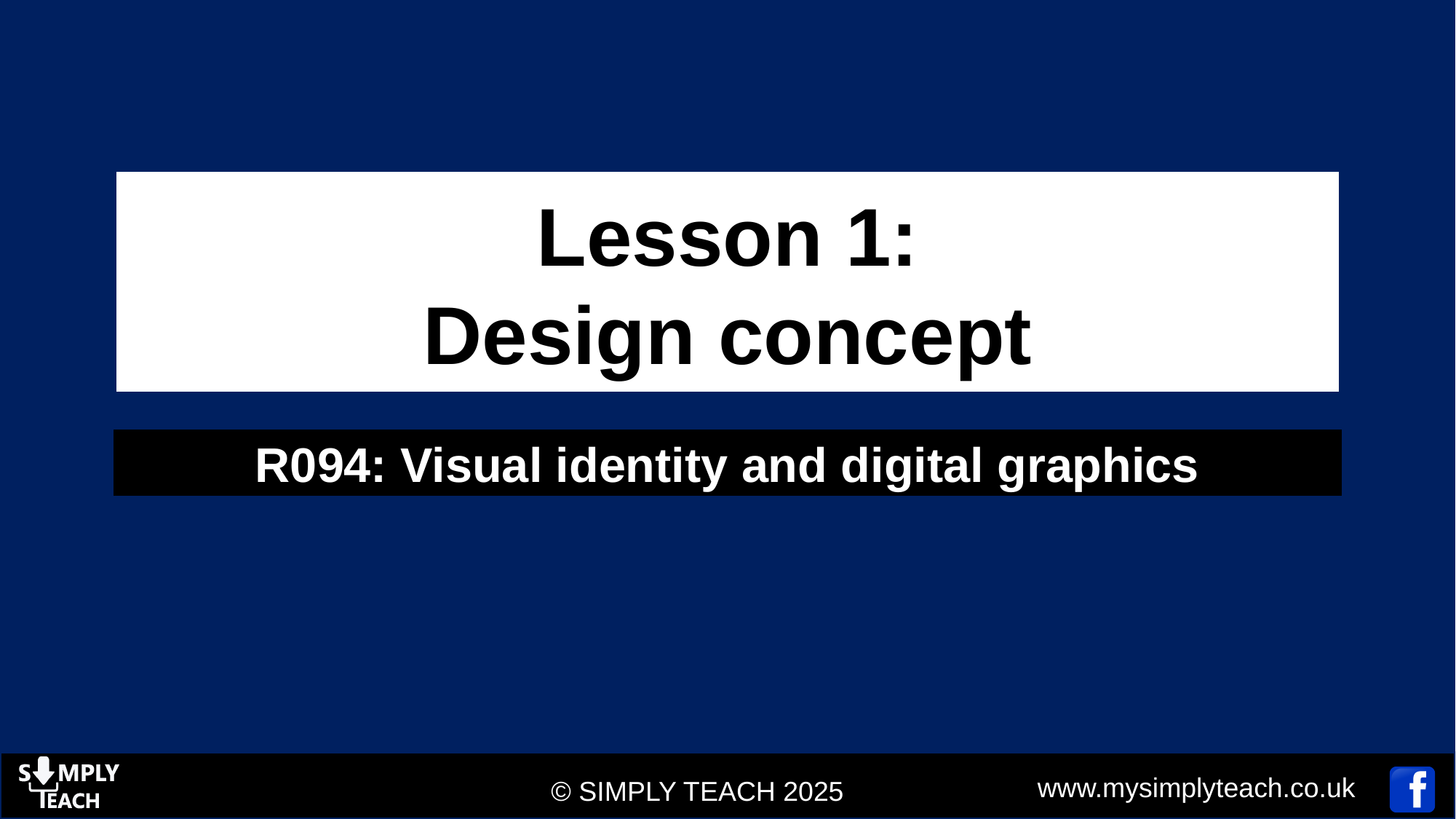

Lesson 1:
Design concept
R094: Visual identity and digital graphics